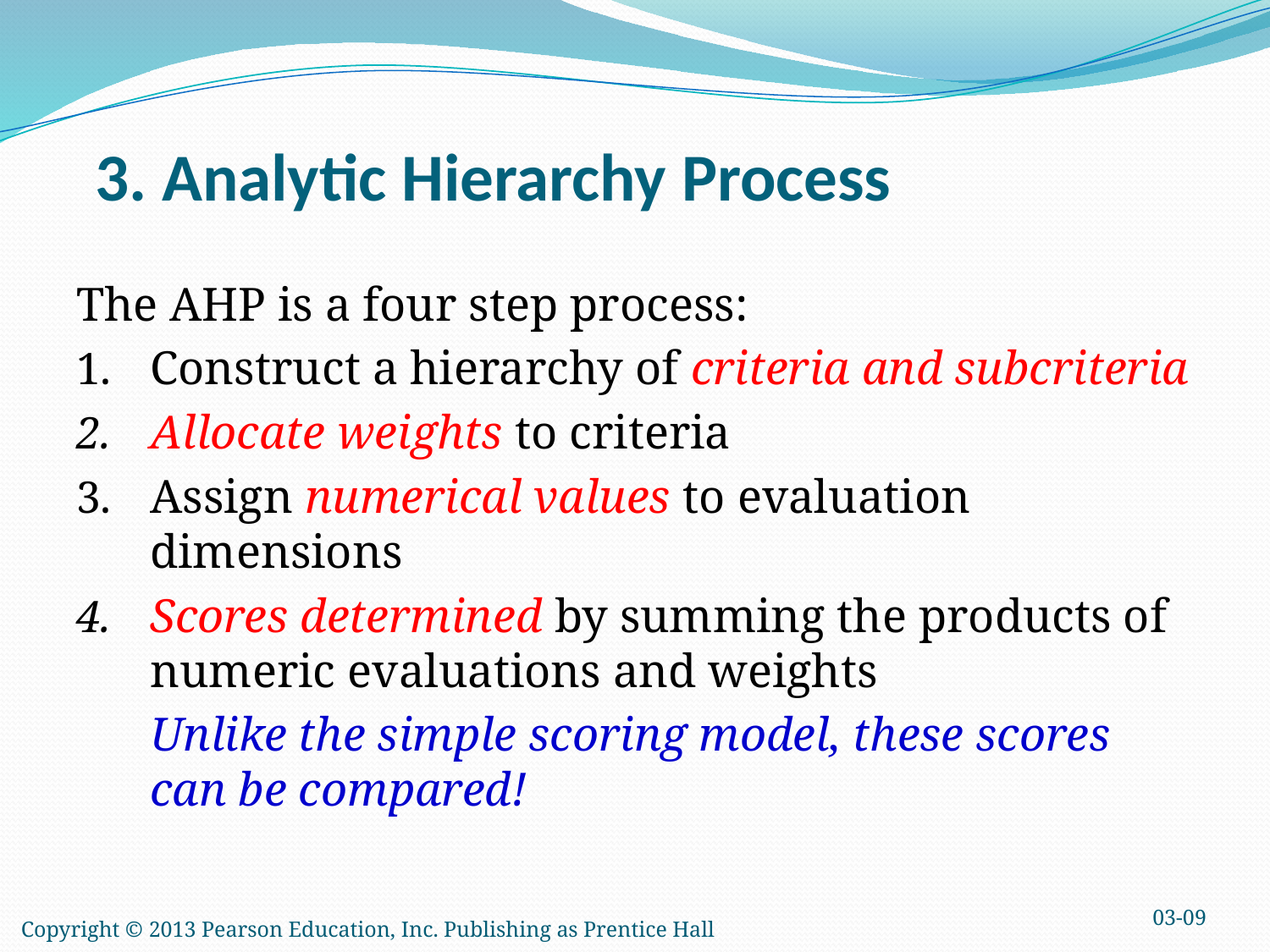

# 3. Analytic Hierarchy Process
The AHP is a four step process:
Construct a hierarchy of criteria and subcriteria
Allocate weights to criteria
Assign numerical values to evaluation dimensions
Scores determined by summing the products of numeric evaluations and weights
	Unlike the simple scoring model, these scores can be compared!
03-09